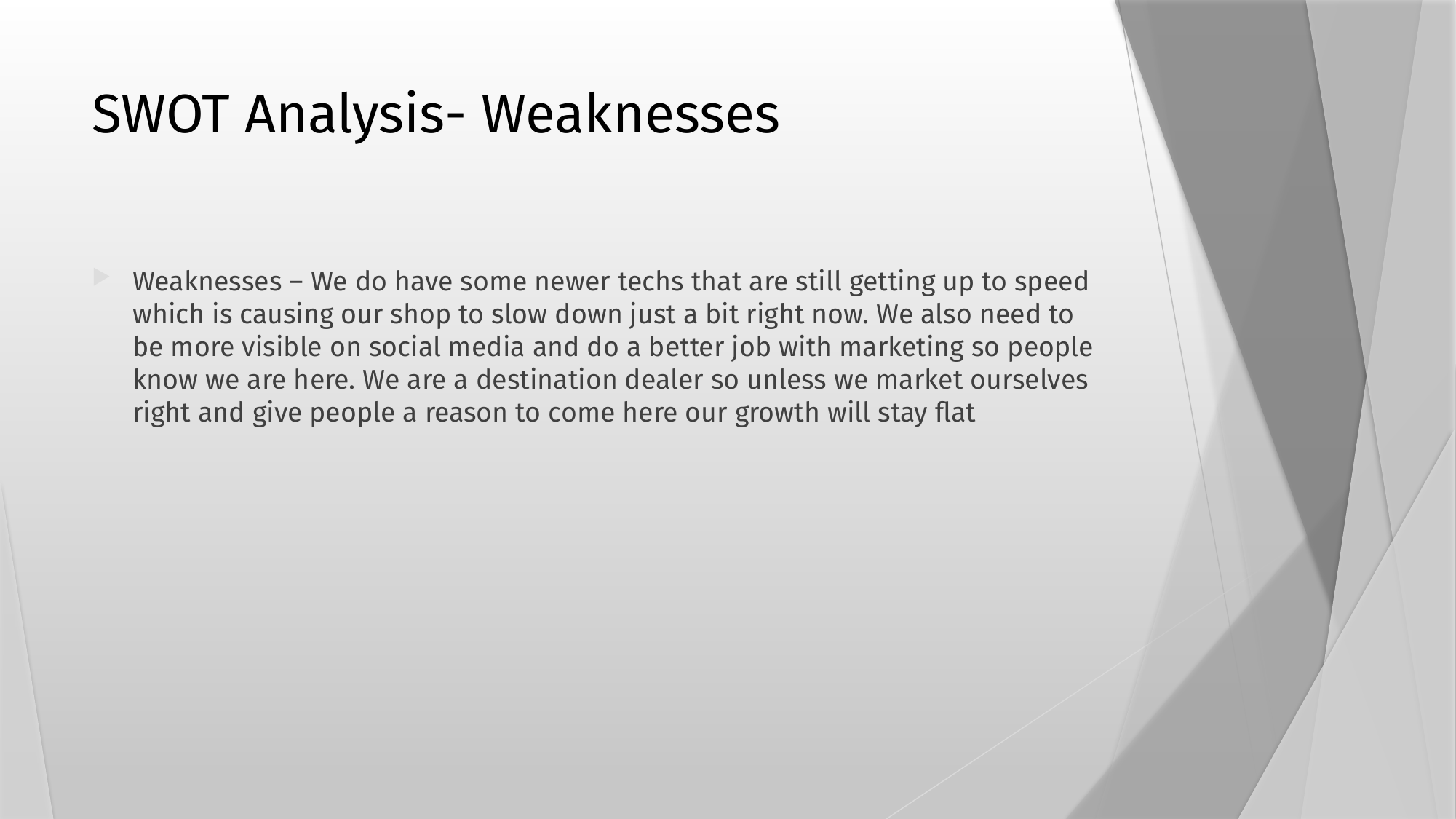

# SWOT Analysis- Weaknesses
Weaknesses – We do have some newer techs that are still getting up to speed which is causing our shop to slow down just a bit right now. We also need to be more visible on social media and do a better job with marketing so people know we are here. We are a destination dealer so unless we market ourselves right and give people a reason to come here our growth will stay flat